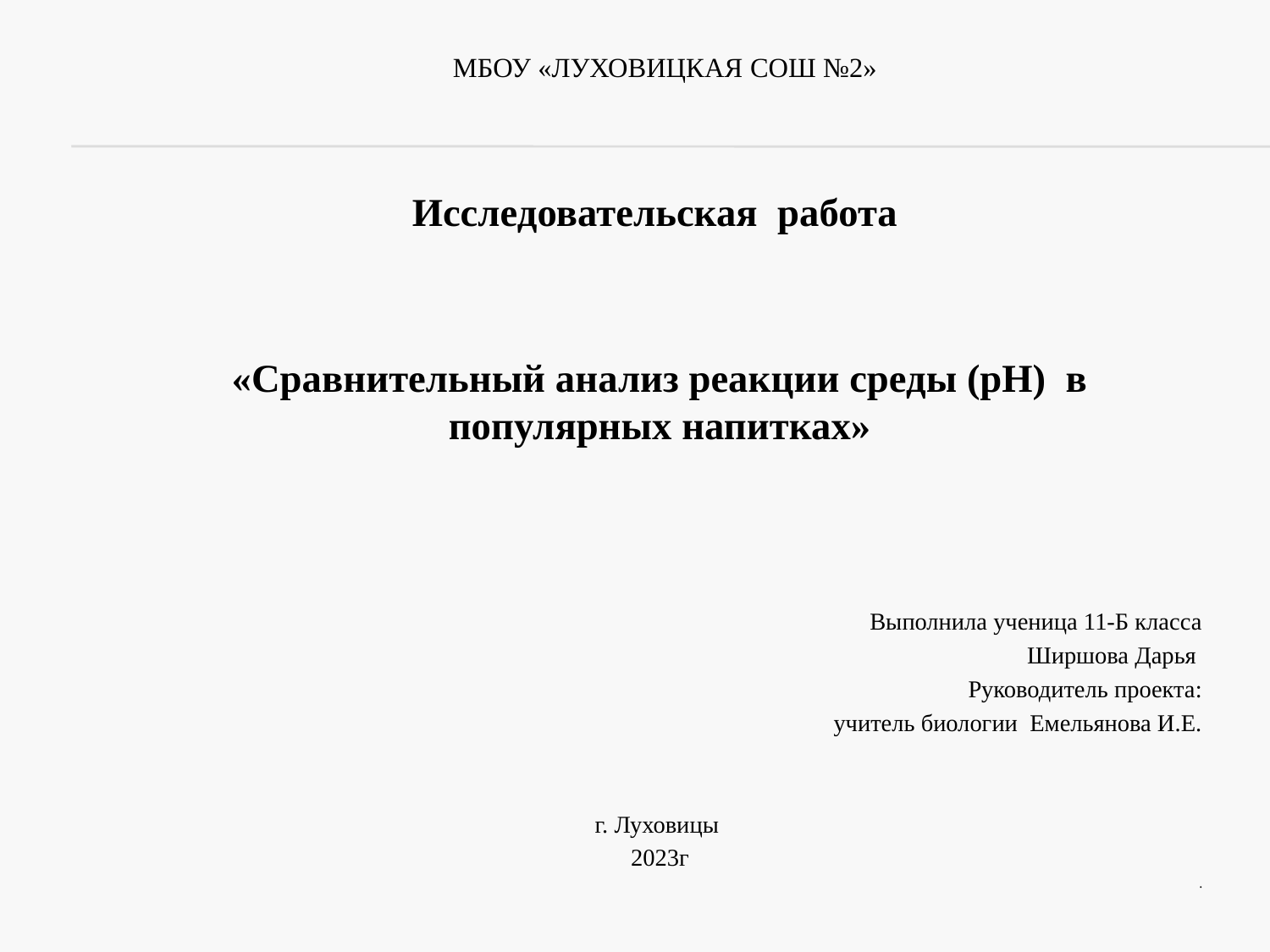

# МБОУ «Луховицкая COШ №2»

Исследовательская  работа

«Сравнительный анализ реакции среды (рН)  в популярных напитках»

Выполнила ученица 11-Б класса
Ширшова Дарья
Руководитель проекта:
учитель биологии  Емельянова И.Е.

г. Луховицы
2023г
.